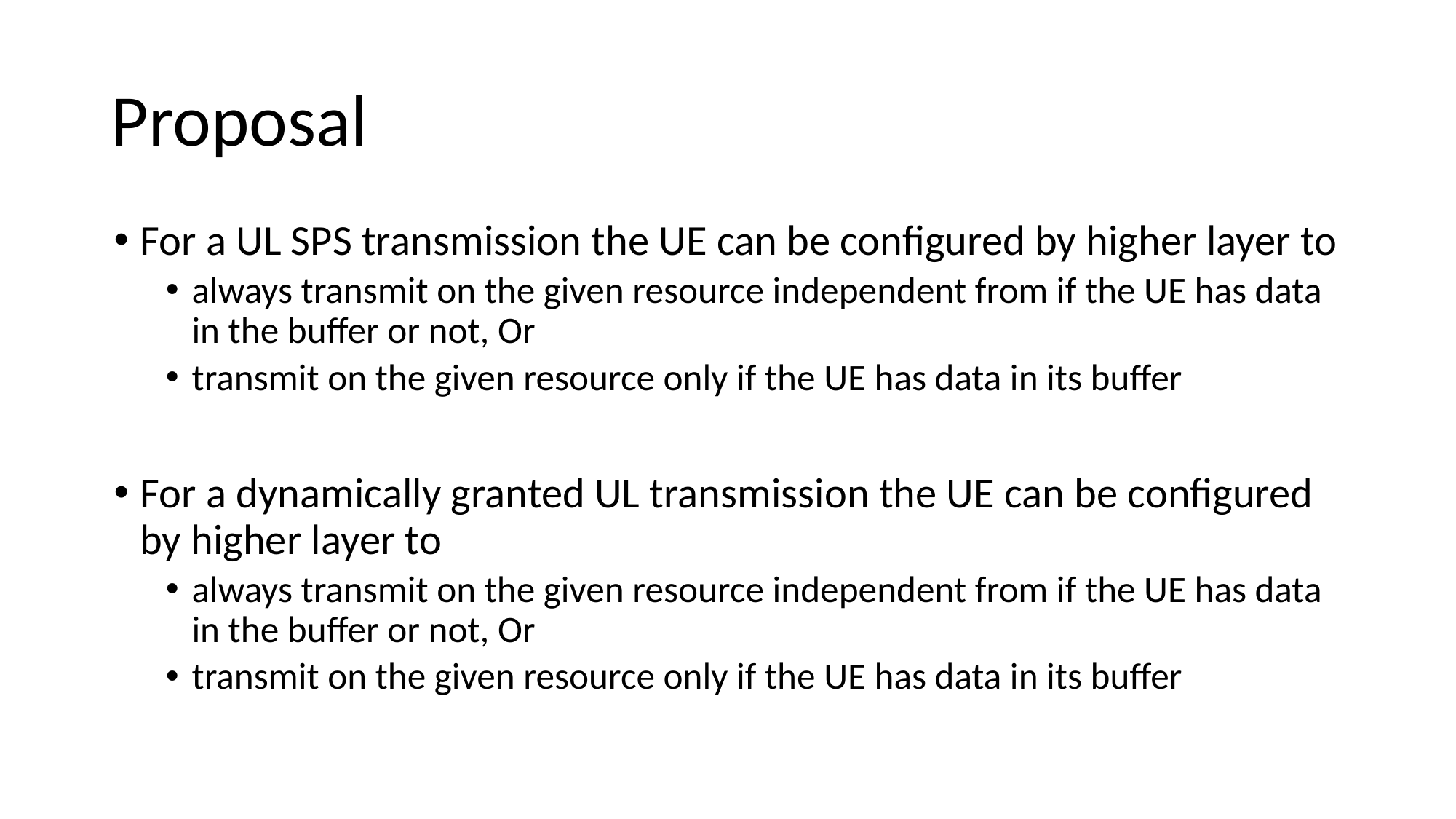

# Proposal
For a UL SPS transmission the UE can be configured by higher layer to
always transmit on the given resource independent from if the UE has data in the buffer or not, Or
transmit on the given resource only if the UE has data in its buffer

For a dynamically granted UL transmission the UE can be configured by higher layer to
always transmit on the given resource independent from if the UE has data in the buffer or not, Or
transmit on the given resource only if the UE has data in its buffer